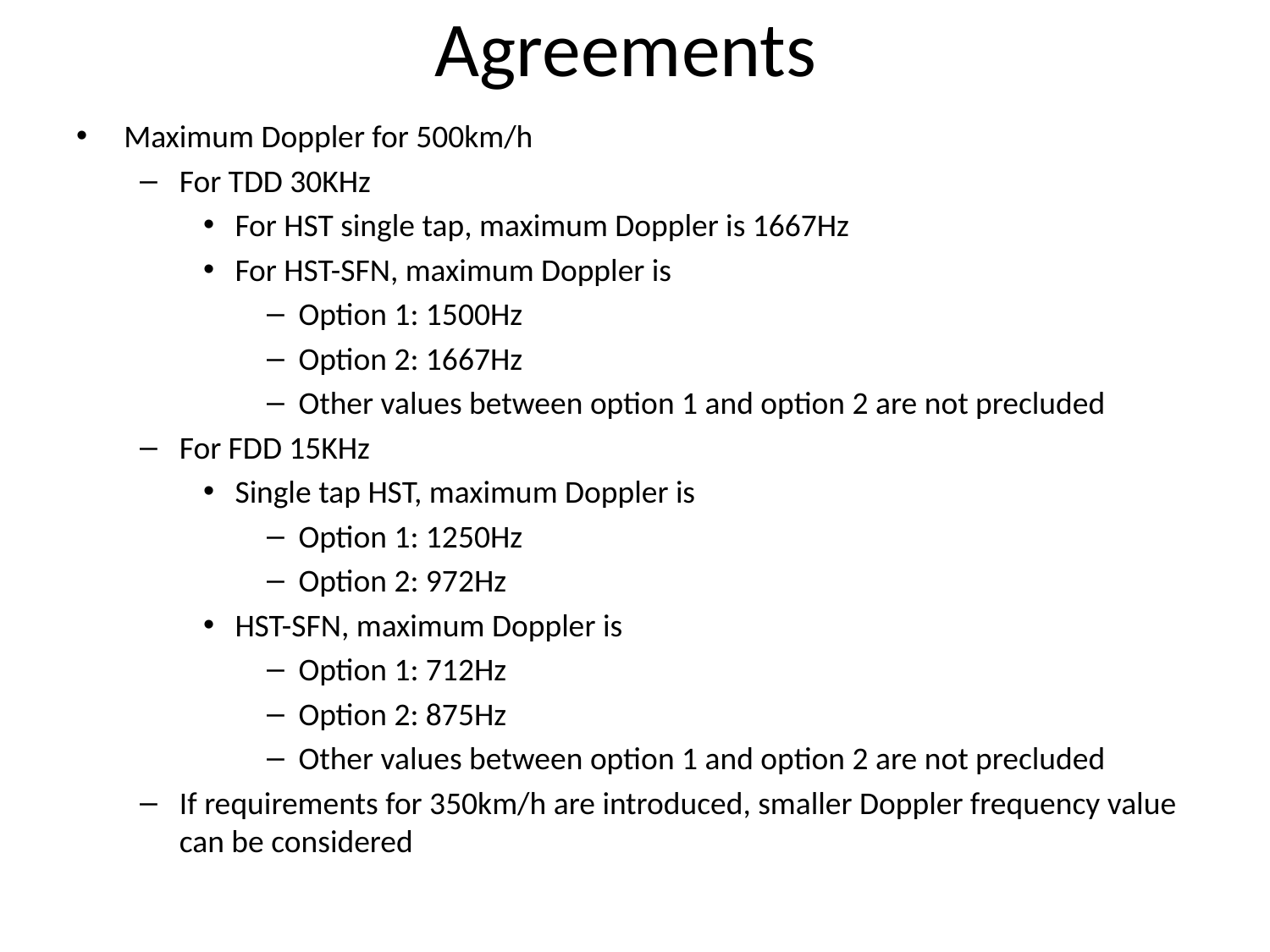

# Agreements
Maximum Doppler for 500km/h
For TDD 30KHz
For HST single tap, maximum Doppler is 1667Hz
For HST-SFN, maximum Doppler is
Option 1: 1500Hz
Option 2: 1667Hz
Other values between option 1 and option 2 are not precluded
For FDD 15KHz
Single tap HST, maximum Doppler is
Option 1: 1250Hz
Option 2: 972Hz
HST-SFN, maximum Doppler is
Option 1: 712Hz
Option 2: 875Hz
Other values between option 1 and option 2 are not precluded
If requirements for 350km/h are introduced, smaller Doppler frequency value can be considered